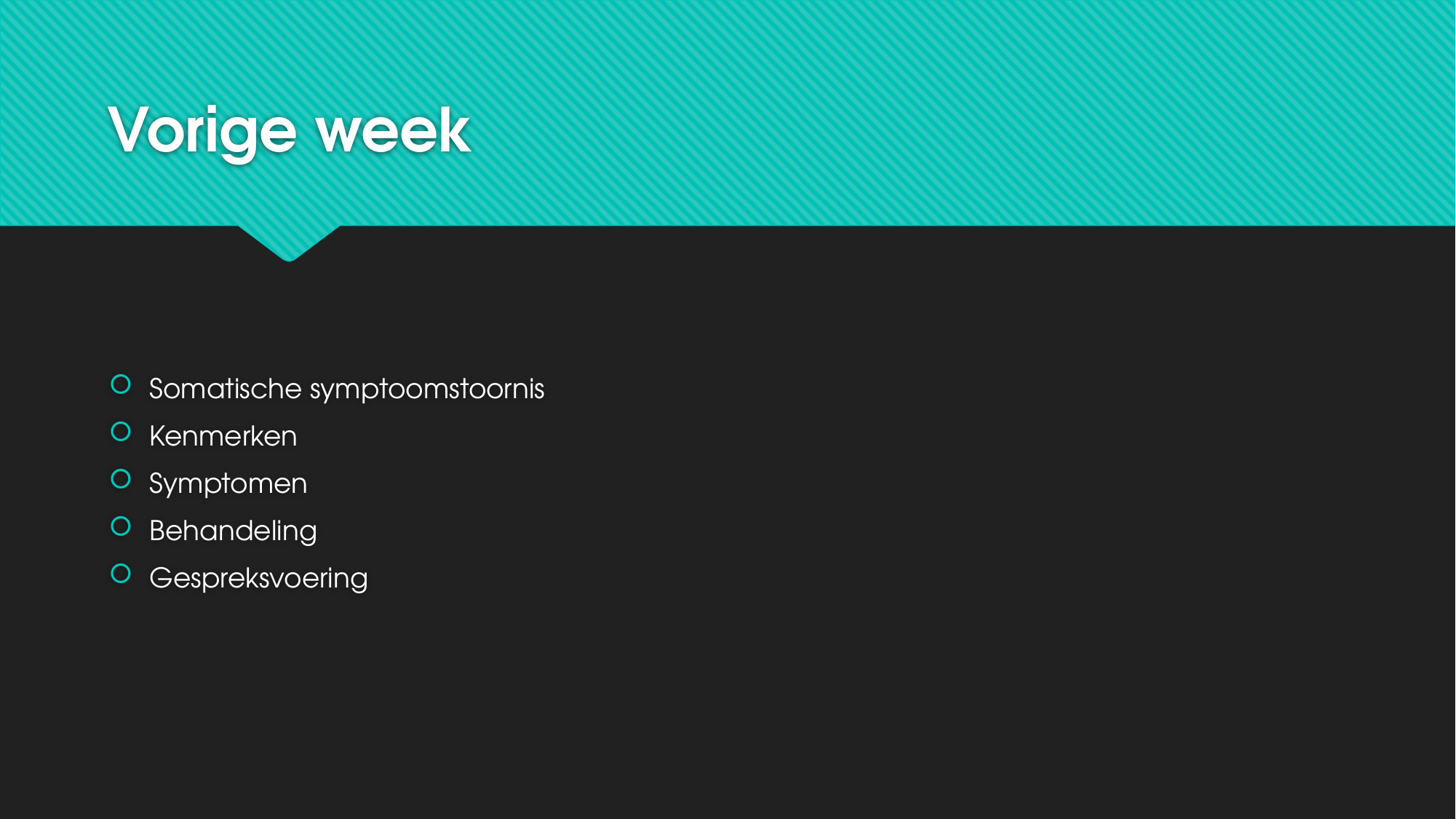

# Vorige week
Somatische symptoomstoornis
Kenmerken
Symptomen
Behandeling
Gespreksvoering